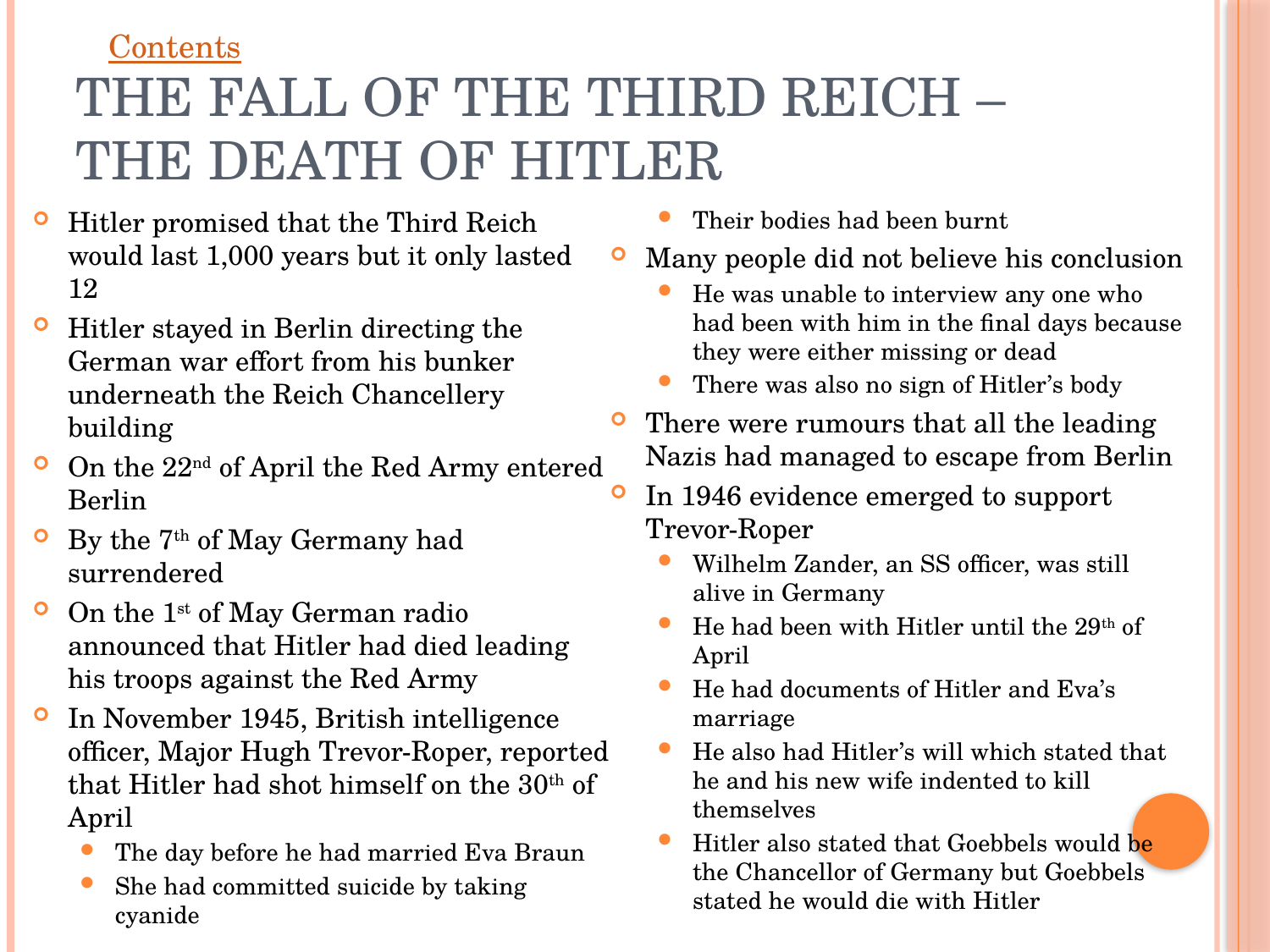

# The Fall of the Third Reich – The Death of Hitler
Hitler promised that the Third Reich would last 1,000 years but it only lasted 12
Hitler stayed in Berlin directing the German war effort from his bunker underneath the Reich Chancellery building
On the 22nd of April the Red Army entered Berlin
By the 7th of May Germany had surrendered
On the 1st of May German radio announced that Hitler had died leading his troops against the Red Army
In November 1945, British intelligence officer, Major Hugh Trevor-Roper, reported that Hitler had shot himself on the 30th of April
The day before he had married Eva Braun
She had committed suicide by taking cyanide
Their bodies had been burnt
Many people did not believe his conclusion
He was unable to interview any one who had been with him in the final days because they were either missing or dead
There was also no sign of Hitler’s body
There were rumours that all the leading Nazis had managed to escape from Berlin
In 1946 evidence emerged to support Trevor-Roper
Wilhelm Zander, an SS officer, was still alive in Germany
He had been with Hitler until the 29th of April
He had documents of Hitler and Eva’s marriage
He also had Hitler’s will which stated that he and his new wife indented to kill themselves
Hitler also stated that Goebbels would be the Chancellor of Germany but Goebbels stated he would die with Hitler